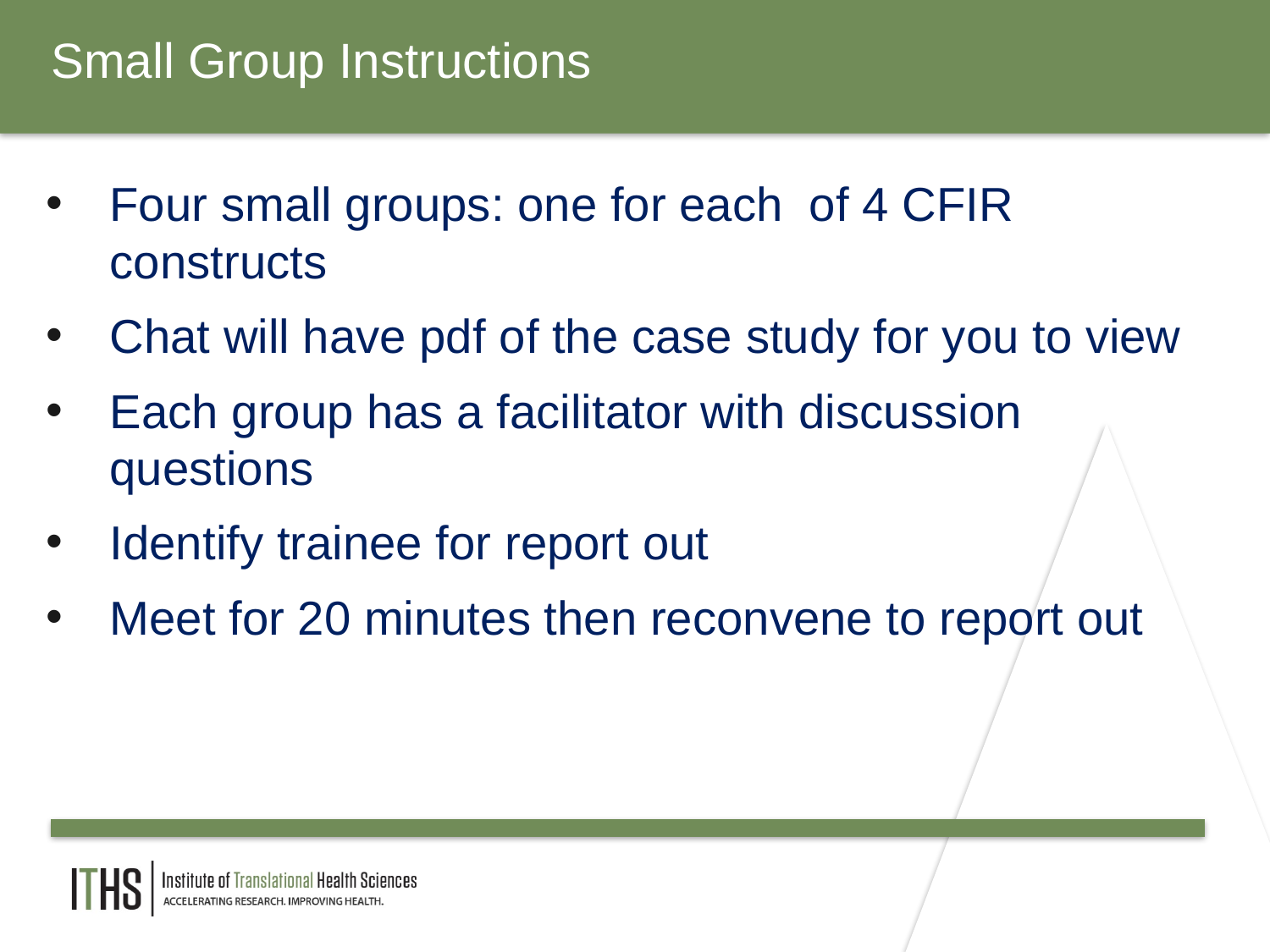

Small Group Instructions
Four small groups: one for each  of 4 CFIR constructs
Chat will have pdf of the case study for you to view
Each group has a facilitator with discussion questions
Identify trainee for report out
Meet for 20 minutes then reconvene to report out